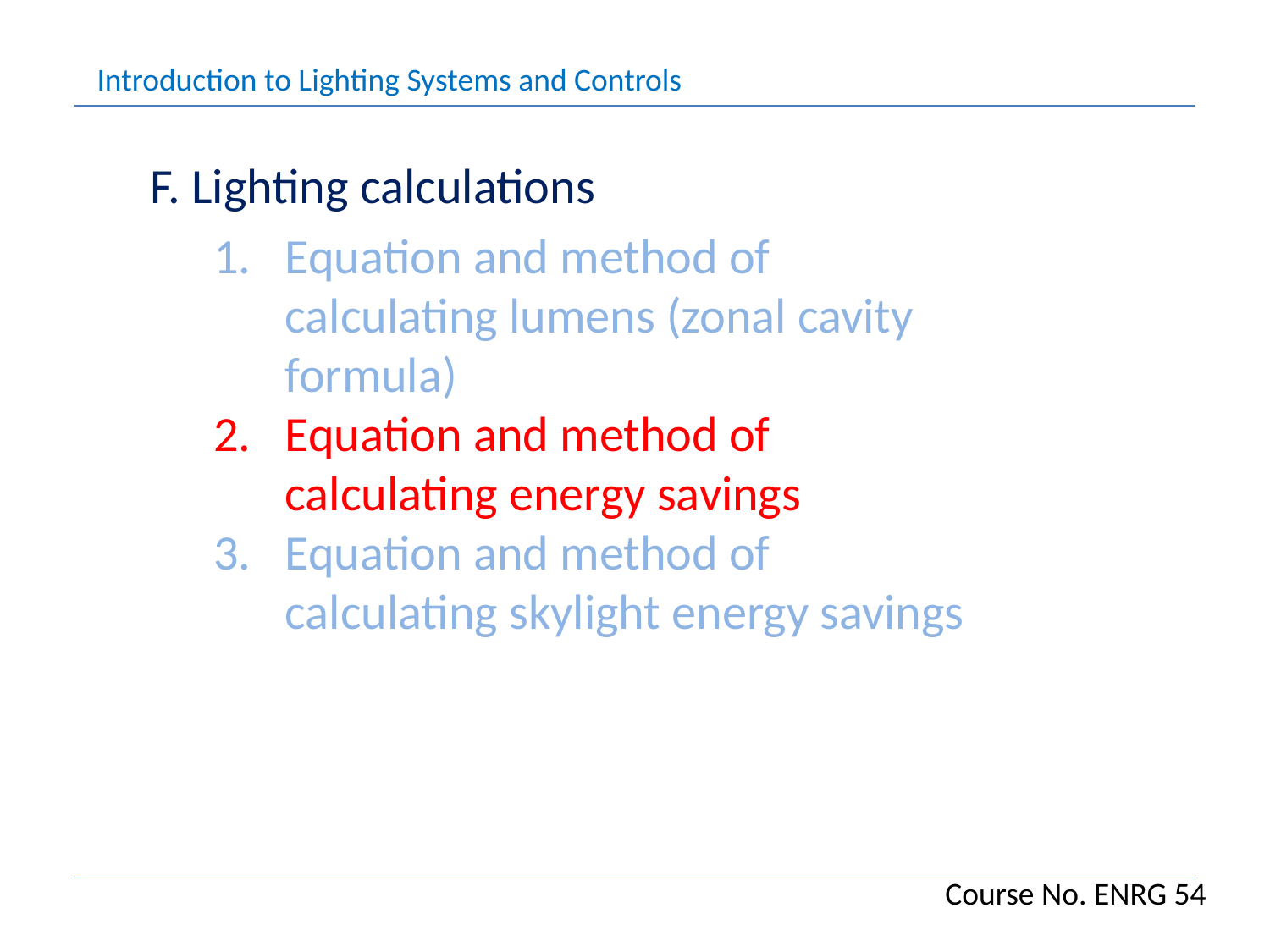

Introduction to Lighting Systems and Controls
F. Lighting calculations
Equation and method of calculating lumens (zonal cavity formula)
Equation and method of calculating energy savings
Equation and method of calculating skylight energy savings

Course No. ENRG 54